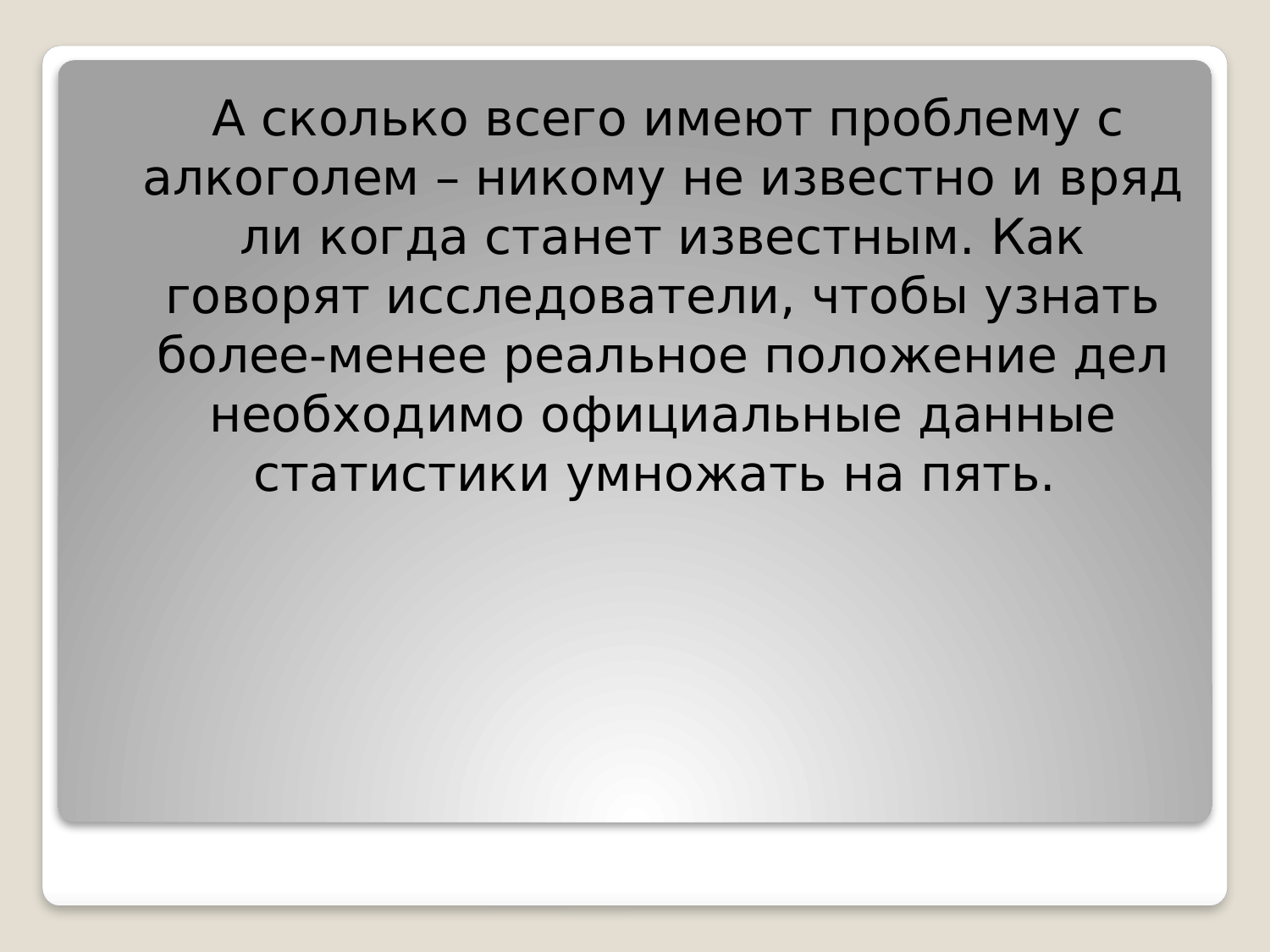

А сколько всего имеют проблему с алкоголем – никому не известно и вряд ли когда станет известным. Как говорят исследователи, чтобы узнать более-менее реальное положение дел необходимо официальные данные статистики умножать на пять.